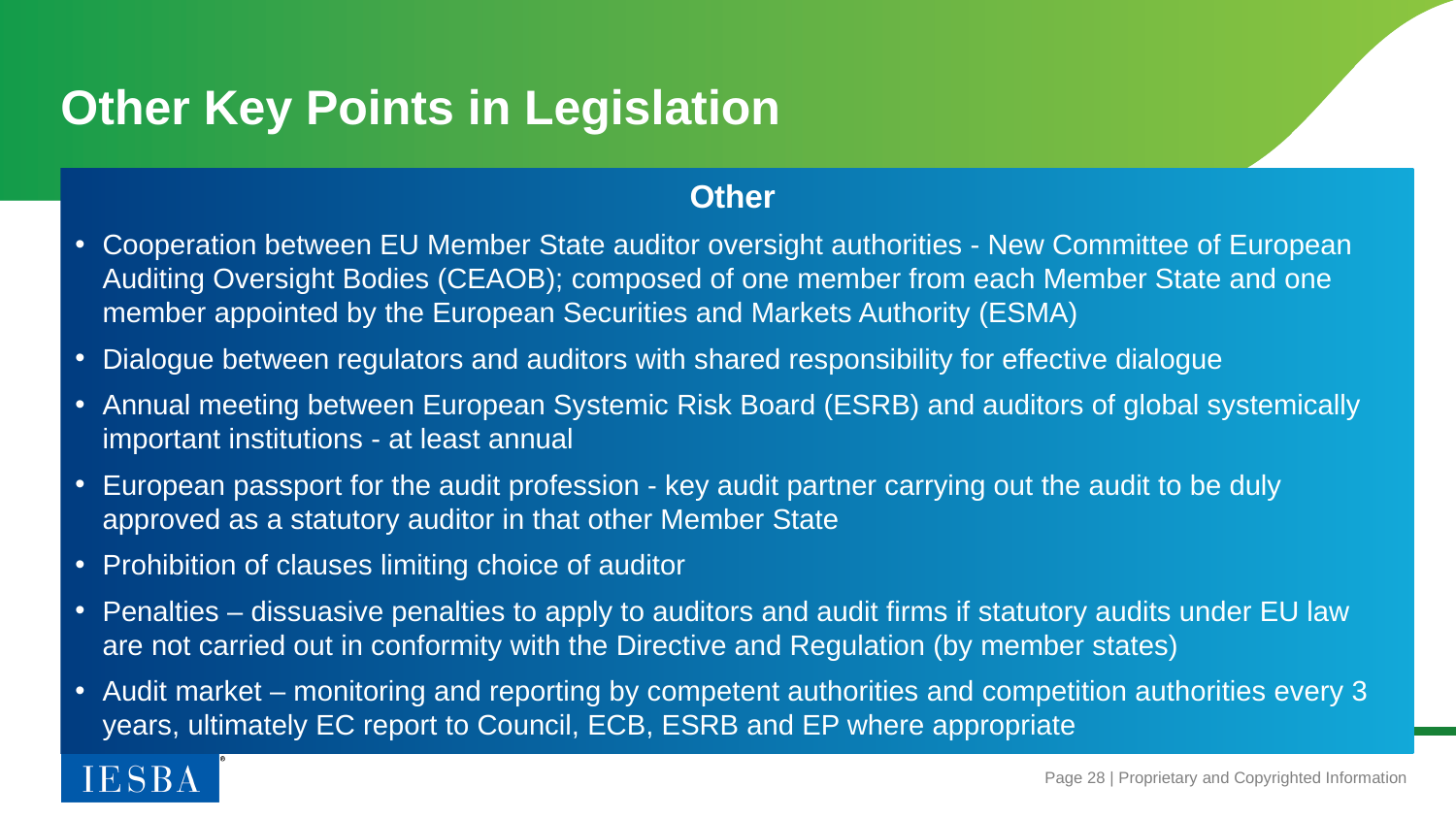

# Other Key Points in Legislation
Other
Cooperation between EU Member State auditor oversight authorities - New Committee of European Auditing Oversight Bodies (CEAOB); composed of one member from each Member State and one member appointed by the European Securities and Markets Authority (ESMA)
Dialogue between regulators and auditors with shared responsibility for effective dialogue
Annual meeting between European Systemic Risk Board (ESRB) and auditors of global systemically important institutions - at least annual
European passport for the audit profession - key audit partner carrying out the audit to be duly approved as a statutory auditor in that other Member State
Prohibition of clauses limiting choice of auditor
Penalties – dissuasive penalties to apply to auditors and audit firms if statutory audits under EU law are not carried out in conformity with the Directive and Regulation (by member states)
Audit market – monitoring and reporting by competent authorities and competition authorities every 3 years, ultimately EC report to Council, ECB, ESRB and EP where appropriate